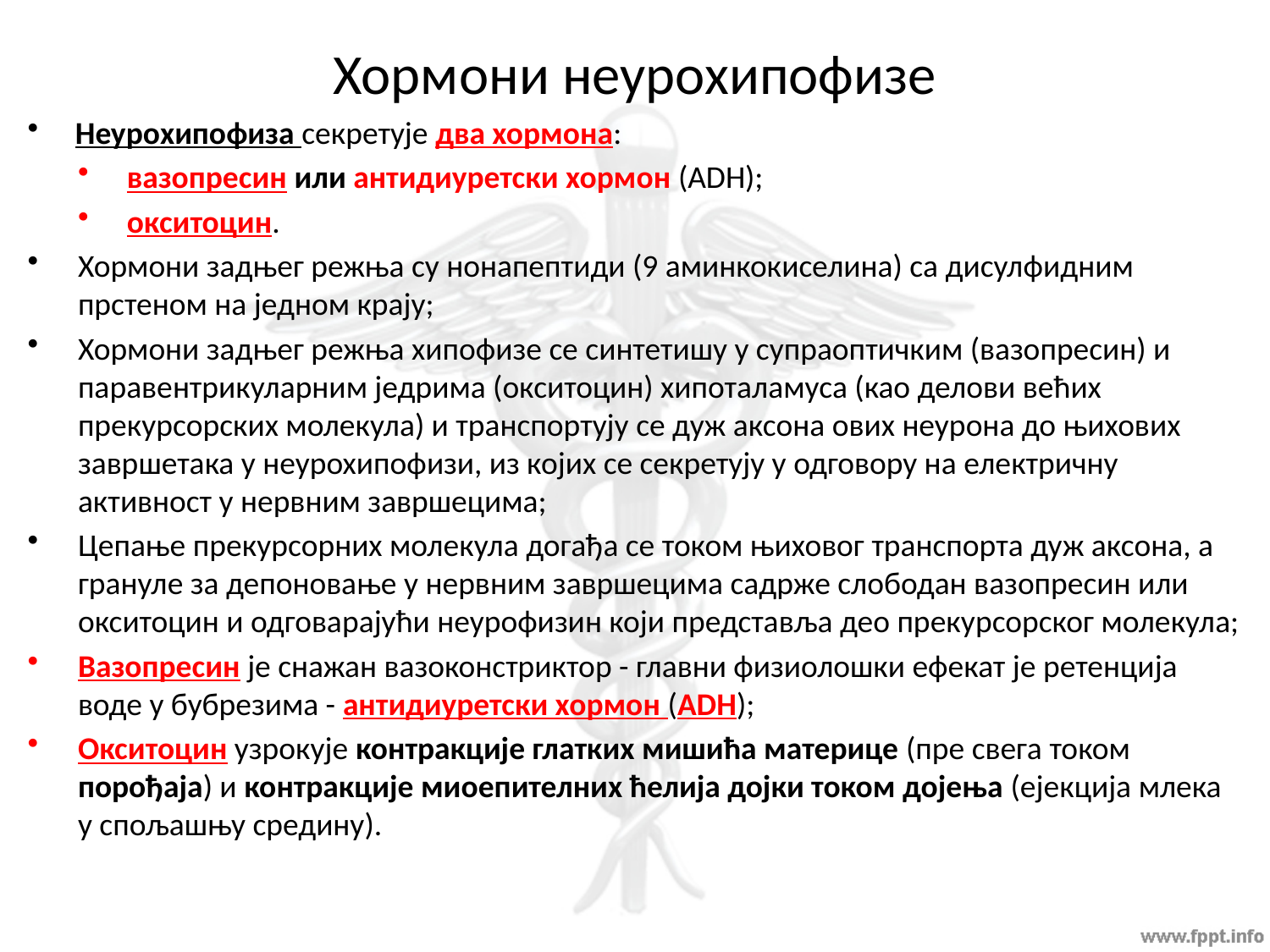

# Хормони неурохипофизе
Неурохипофиза секретује два хормона:
вазопресин или антидиуретски хормон (ADH);
окситоцин.
Хормони задњег режња су нонапептиди (9 аминкокиселина) са дисулфидним прстеном на једном крају;
Хормони задњег режња хипофизе се синтетишу у супраоптичким (вазопресин) и паравентрикуларним једрима (окситоцин) хипоталамуса (као делови већих прекурсорских молекула) и транспортују се дуж аксона ових неурона до њихових завршетака у неурохипофизи, из којих се секретују у одговору на електричну активност у нервним завршецима;
Цепање прекурсорних молекула догађа се током њиховог транспорта дуж аксона, а грануле за депоновање у нервним завршецима садрже слободан вазопресин или окситоцин и одговарајући неурофизин који представља део прекурсорског молекула;
Вазопресин је снажан вазоконстриктор - главни физиолошки ефекат је ретенција воде у бубрезима - антидиуретски хормон (АDH);
Окситоцин узрокује контракције глатких мишића материце (пре свега током порођаја) и контракције миоепителних ћелија дојки током дојења (ејекција млека у спољашњу средину).